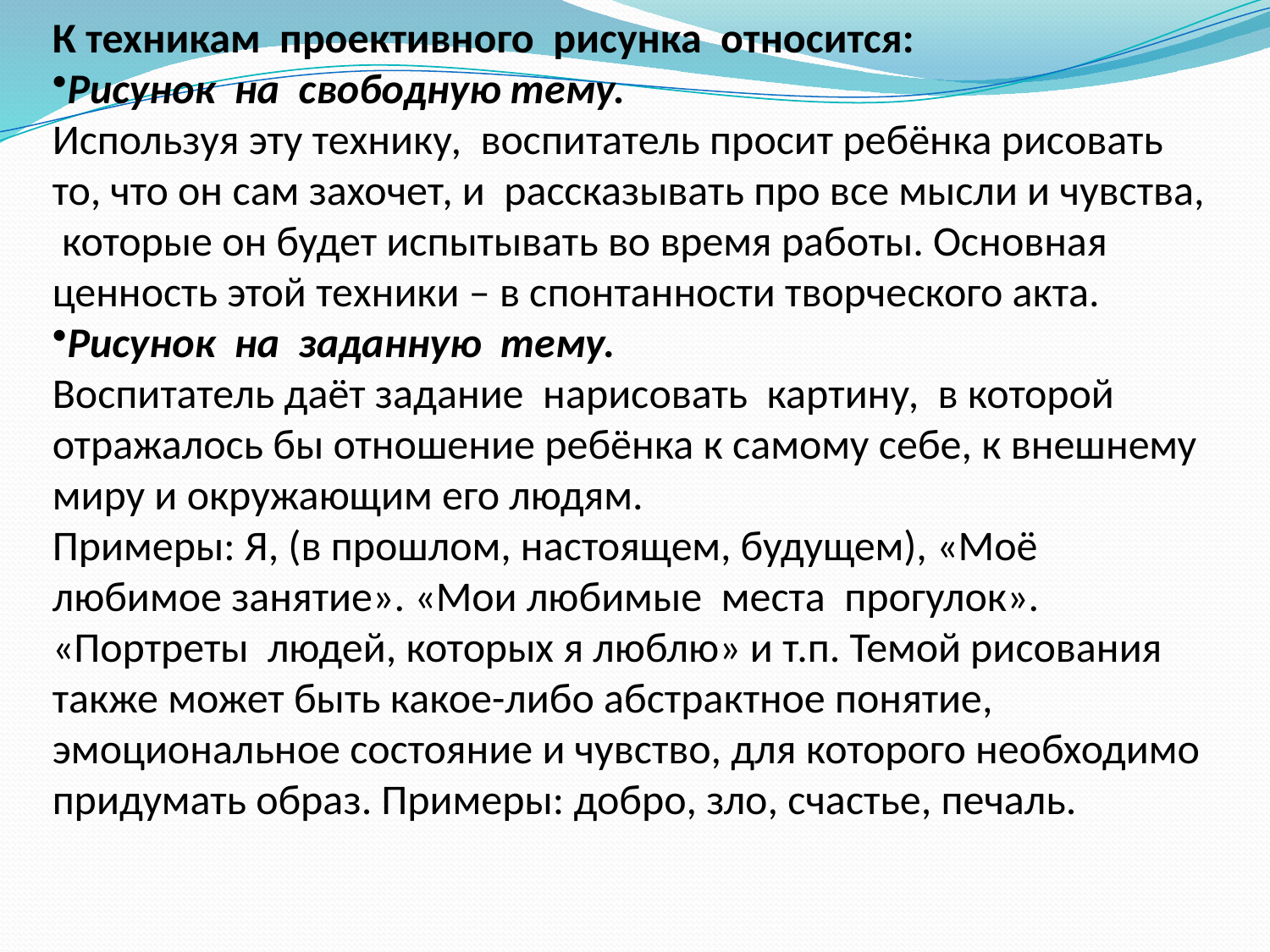

К техникам  проективного  рисунка  относится:
Рисунок  на  свободную тему.
Используя эту технику,  воспитатель просит ребёнка рисовать то, что он сам захочет, и  рассказывать про все мысли и чувства,  которые он будет испытывать во время работы. Основная ценность этой техники – в спонтанности творческого акта.
Рисунок  на  заданную  тему.
Воспитатель даёт задание  нарисовать  картину,  в которой отражалось бы отношение ребёнка к самому себе, к внешнему миру и окружающим его людям.
Примеры: Я, (в прошлом, настоящем, будущем), «Моё любимое занятие». «Мои любимые  места  прогулок». «Портреты  людей, которых я люблю» и т.п. Темой рисования также может быть какое-либо абстрактное понятие, эмоциональное состояние и чувство, для которого необходимо придумать образ. Примеры: добро, зло, счастье, печаль.